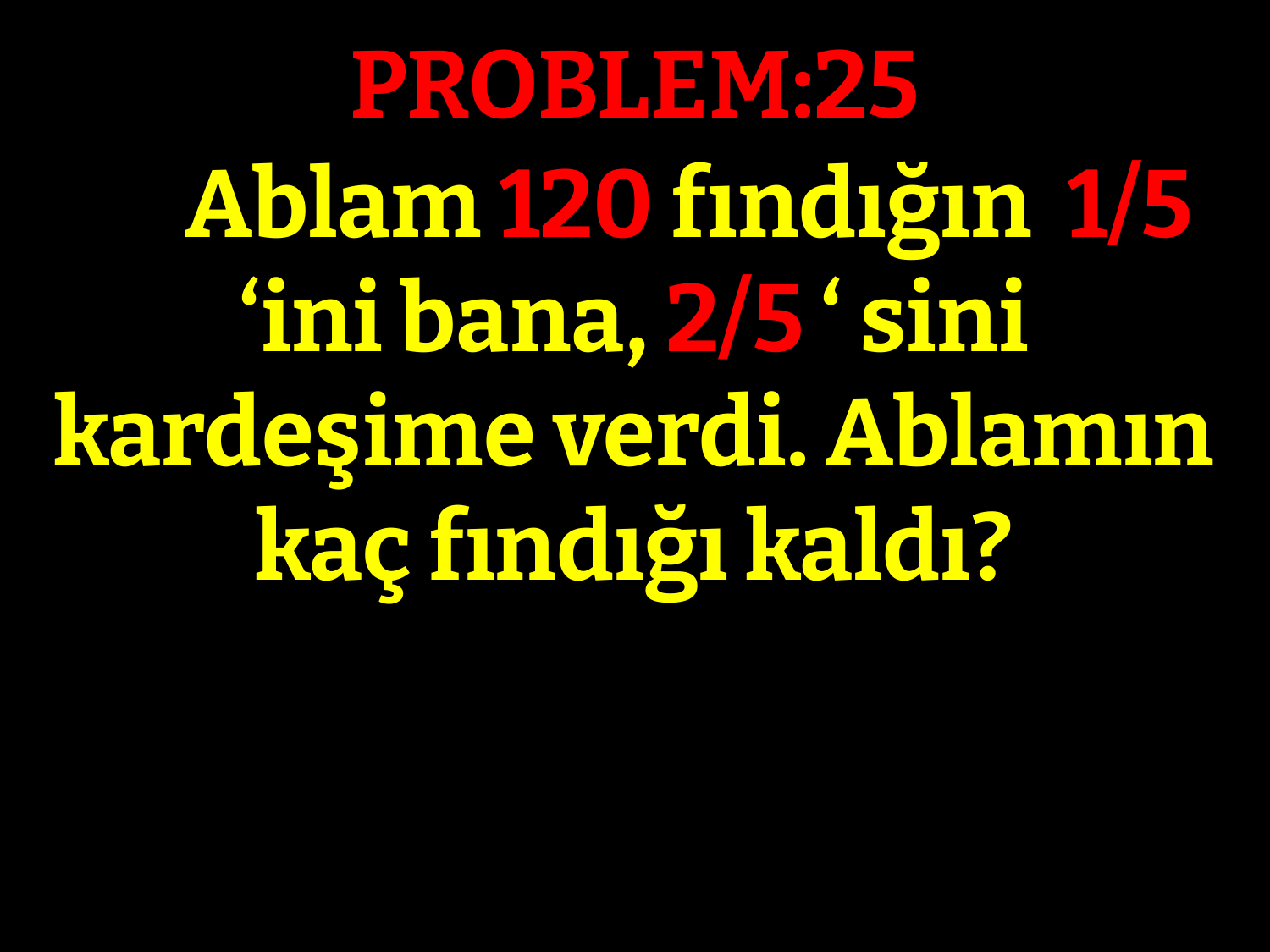

PROBLEM:25
 	Ablam 120 fındığın  1/5  ‘ini bana, 2/5 ‘ sini kardeşime verdi. Ablamın kaç fındığı kaldı?
#